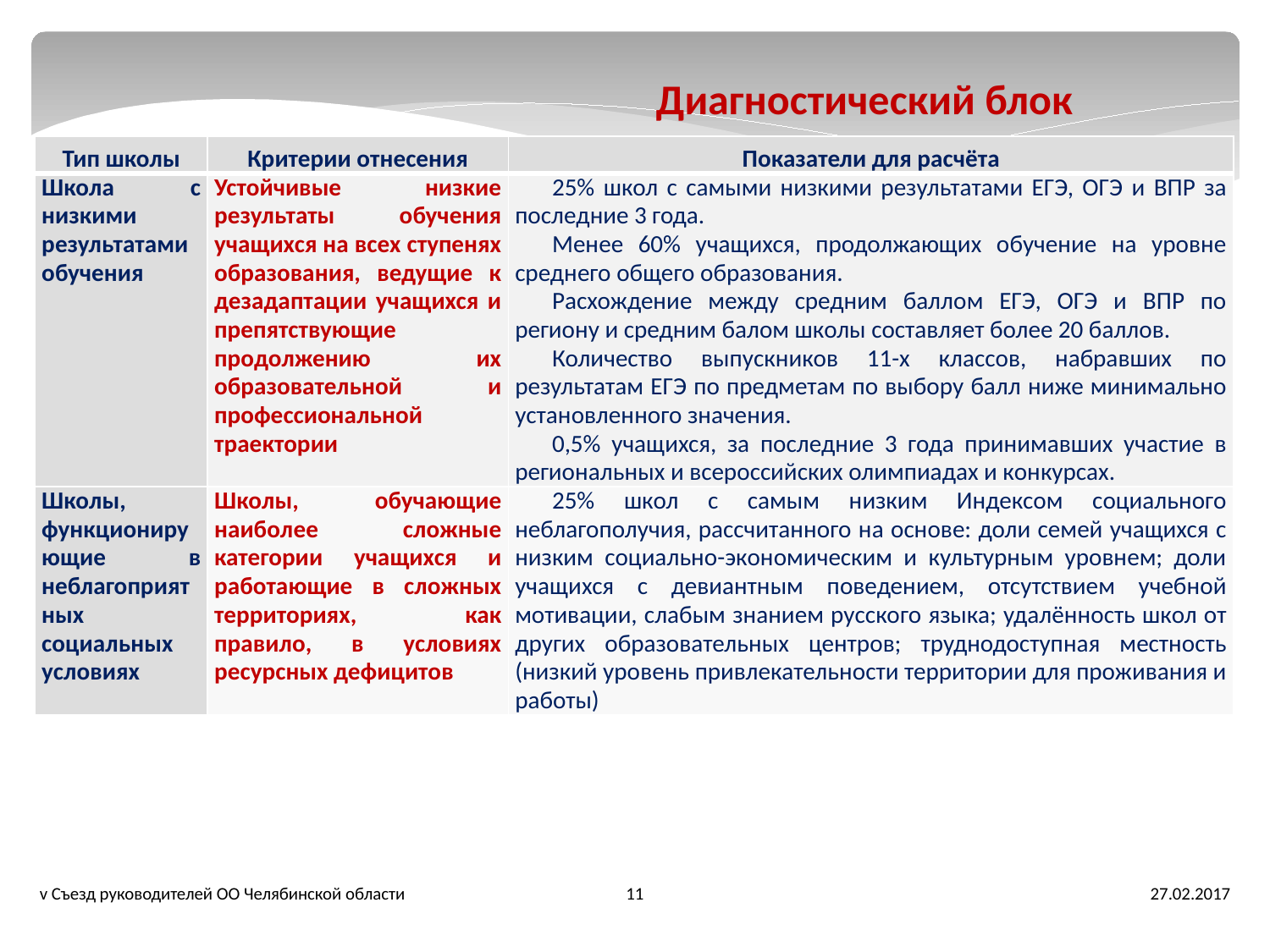

Диагностический блок
| Тип школы | Критерии отнесения | Показатели для расчёта |
| --- | --- | --- |
| Школа с низкими результатами обучения | Устойчивые низкие результаты обучения учащихся на всех ступенях образования, ведущие к дезадаптации учащихся и препятствующие продолжению их образовательной и профессиональной траектории | 25% школ с самыми низкими результатами ЕГЭ, ОГЭ и ВПР за последние 3 года. Менее 60% учащихся, продолжающих обучение на уровне среднего общего образования. Расхождение между средним баллом ЕГЭ, ОГЭ и ВПР по региону и средним балом школы составляет более 20 баллов. Количество выпускников 11-х классов, набравших по результатам ЕГЭ по предметам по выбору балл ниже минимально установленного значения. 0,5% учащихся, за последние 3 года принимавших участие в региональных и всероссийских олимпиадах и конкурсах. |
| Школы, функционирующие в неблагоприятных социальных условиях | Школы, обучающие наиболее сложные категории учащихся и работающие в сложных территориях, как правило, в условиях ресурсных дефицитов | 25% школ с самым низким Индексом социального неблагополучия, рассчитанного на основе: доли семей учащихся с низким социально-экономическим и культурным уровнем; доли учащихся с девиантным поведением, отсутствием учебной мотивации, слабым знанием русского языка; удалённость школ от других образовательных центров; труднодоступная местность (низкий уровень привлекательности территории для проживания и работы) |
11
v Съезд руководителей ОО Челябинской области
27.02.2017